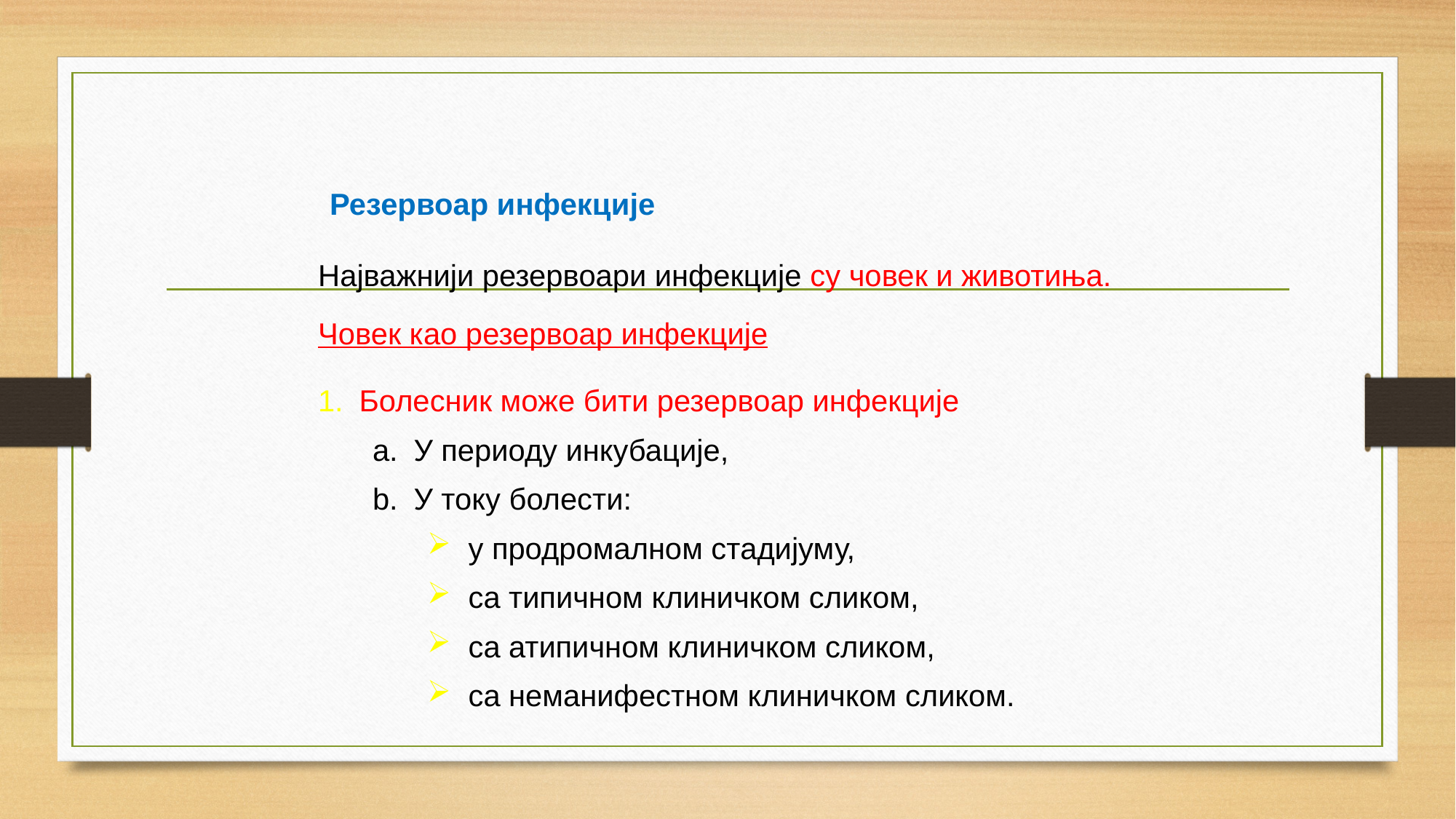

Резервоар инфекције
Најважнији резервоари инфекције су човек и животиња.
Човек као резервоар инфекције
Болесник може бити резервоар инфекције
У периоду инкубације,
У току болести:
у продромалном стадијуму,
са типичном клиничком сликом,
са атипичном клиничком сликом,
са неманифестном клиничком сликом.